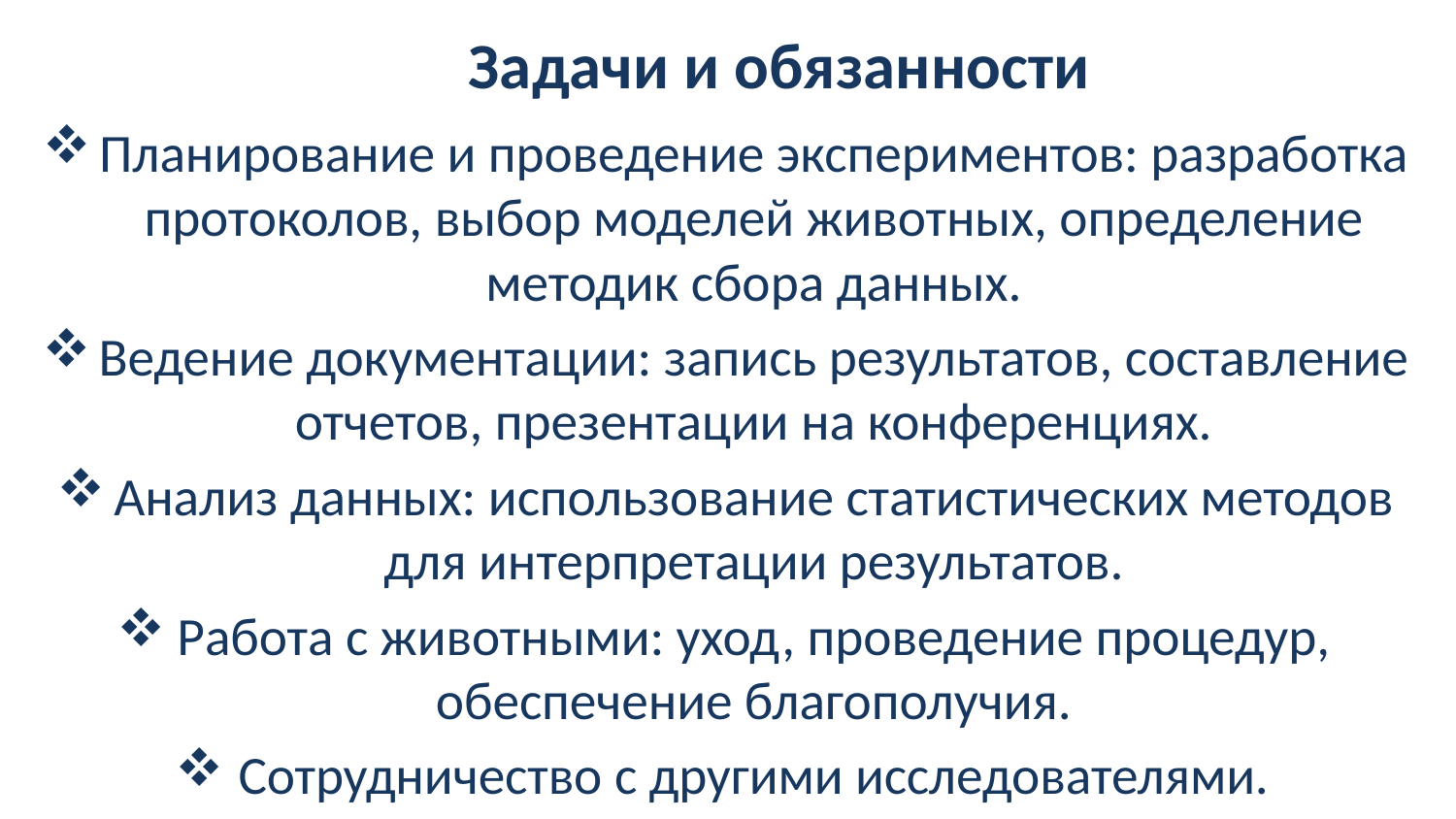

# Задачи и обязанности
Планирование и проведение экспериментов: разработка протоколов, выбор моделей животных, определение методик сбора данных.
Ведение документации: запись результатов, составление отчетов, презентации на конференциях.
Анализ данных: использование статистических методов для интерпретации результатов.
Работа с животными: уход, проведение процедур, обеспечение благополучия.
Сотрудничество с другими исследователями.